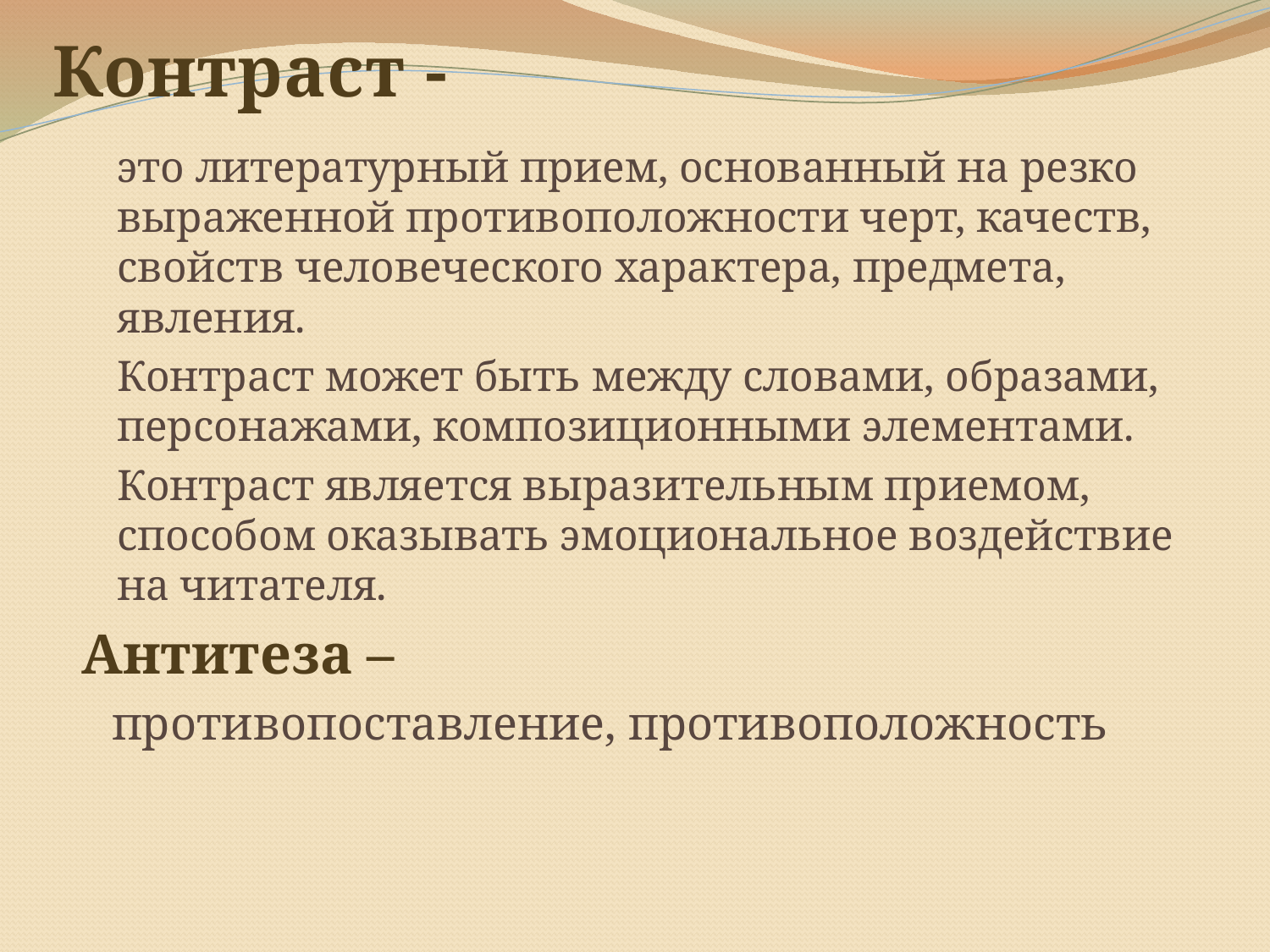

Контраст -

	это литературный прием, основанный на резко выраженной противоположности черт, качеств, свойств человеческого характера, предмета, явления.
	Контраст может быть между словами, образами, персонажами, композиционными элементами.
	Контраст является выразительным приемом, способом оказывать эмоциональное воздействие на читателя.
Антитеза –
   противопоставление, противоположность